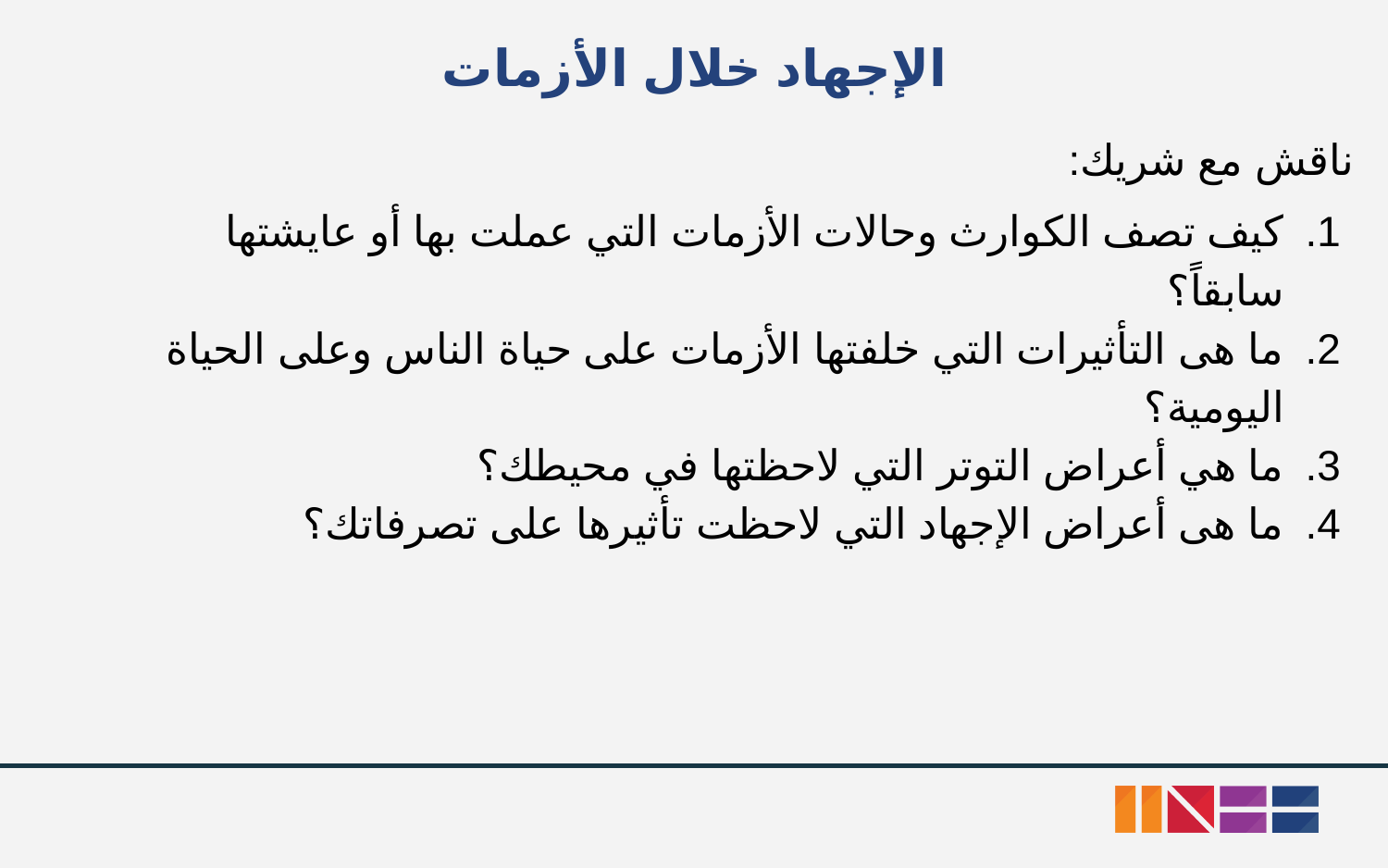

# الإجهاد خلال الأزمات
ناقش مع شريك:
كيف تصف الكوارث وحالات الأزمات التي عملت بها أو عايشتها سابقاً؟
ما هى التأثيرات التي خلفتها الأزمات على حياة الناس وعلى الحياة اليومية؟
ما هي أعراض التوتر التي لاحظتها في محيطك؟
ما هى أعراض الإجهاد التي لاحظت تأثيرها على تصرفاتك؟